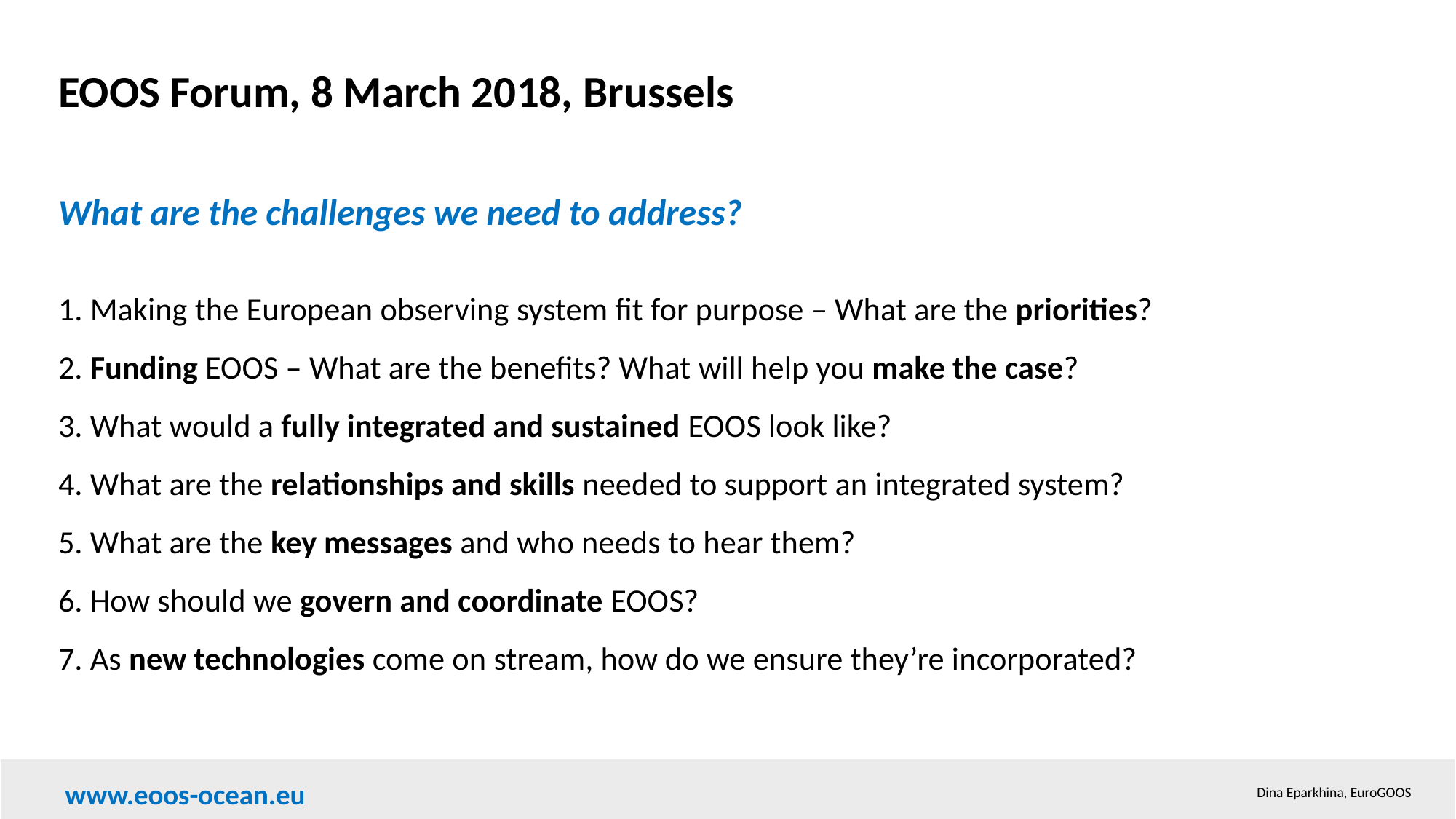

EOOS Forum, 8 March 2018, Brussels

What are the challenges we need to address?

1. Making the European observing system fit for purpose – What are the priorities?
2. Funding EOOS – What are the benefits? What will help you make the case?
3. What would a fully integrated and sustained EOOS look like?
4. What are the relationships and skills needed to support an integrated system?
5. What are the key messages and who needs to hear them?
6. How should we govern and coordinate EOOS?
7. As new technologies come on stream, how do we ensure they’re incorporated?

www.eoos-ocean.eu
Dina Eparkhina, EuroGOOS